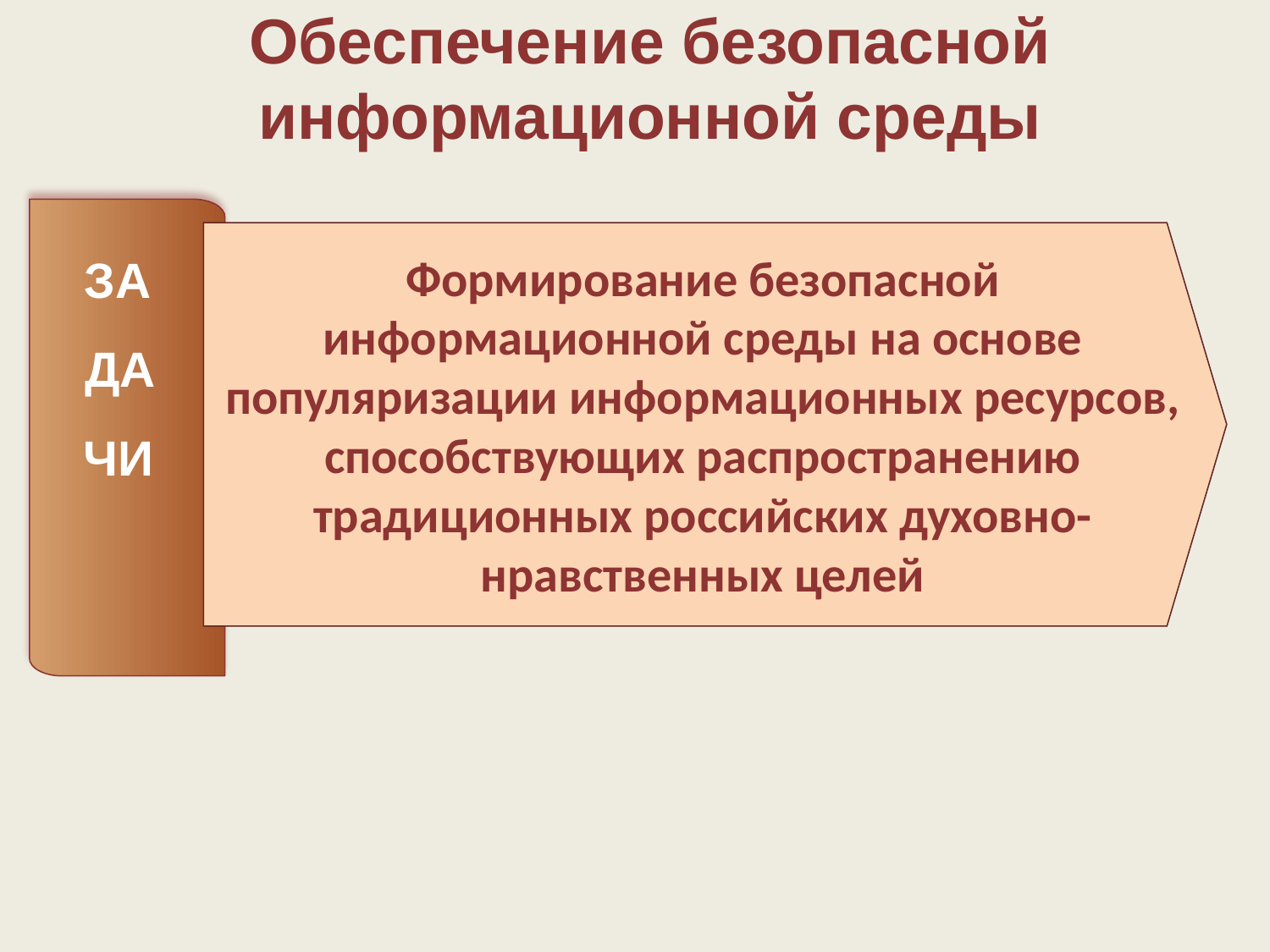

Обеспечение безопасной информационной среды

ЗАДАЧИ
Формирование безопасной информационной среды на основе популяризации информационных ресурсов, способствующих распространению традиционных российских духовно-нравственных целей